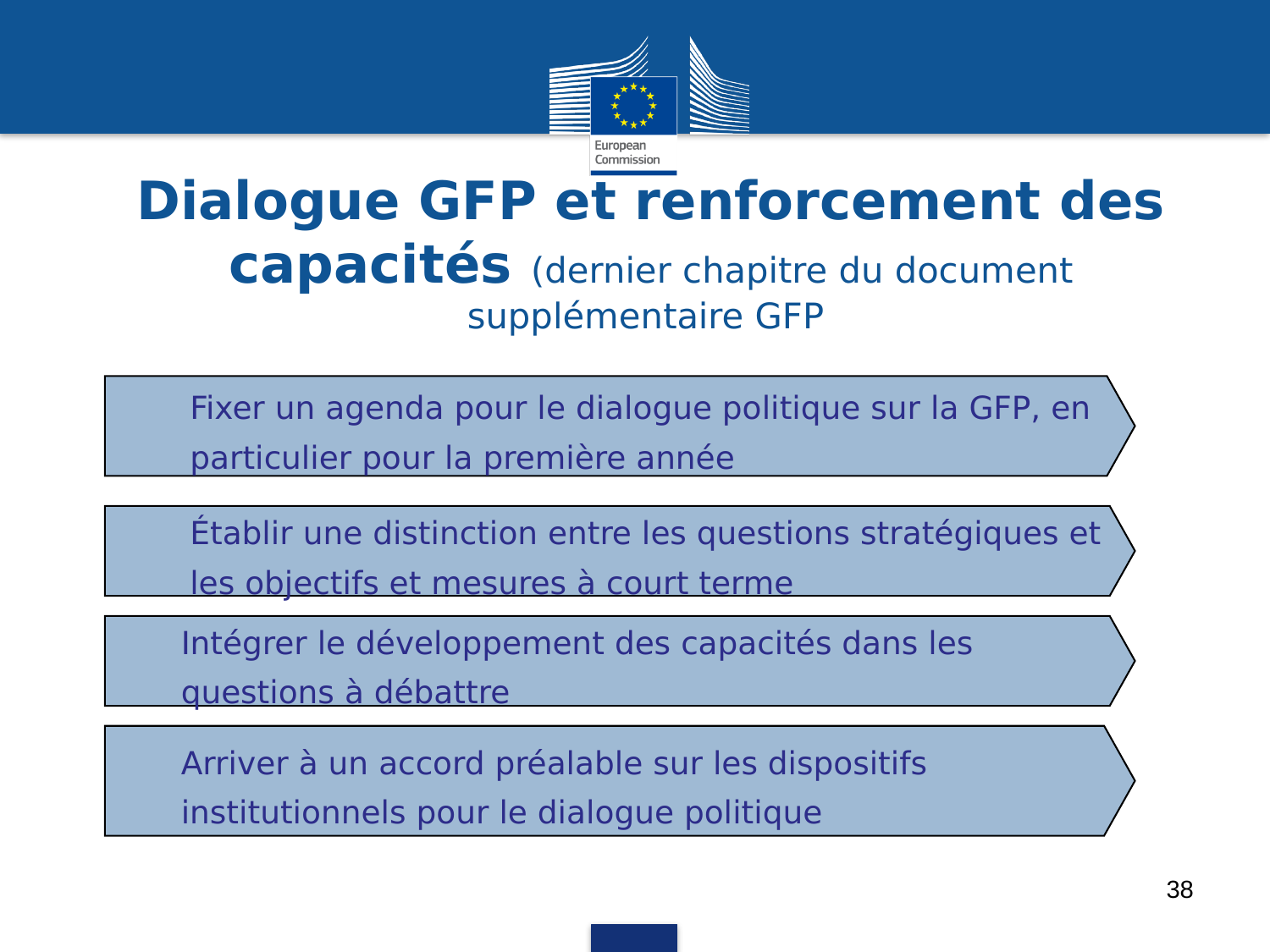

Running Head 12-Point Plain, Title Case
# Dialogue GFP et renforcement des capacités (dernier chapitre du document supplémentaire GFP
	Fixer un agenda pour le dialogue politique sur la GFP, en particulier pour la première année
	Établir une distinction entre les questions stratégiques et les objectifs et mesures à court terme
	Intégrer le développement des capacités dans les questions à débattre
	Arriver à un accord préalable sur les dispositifs institutionnels pour le dialogue politique
38